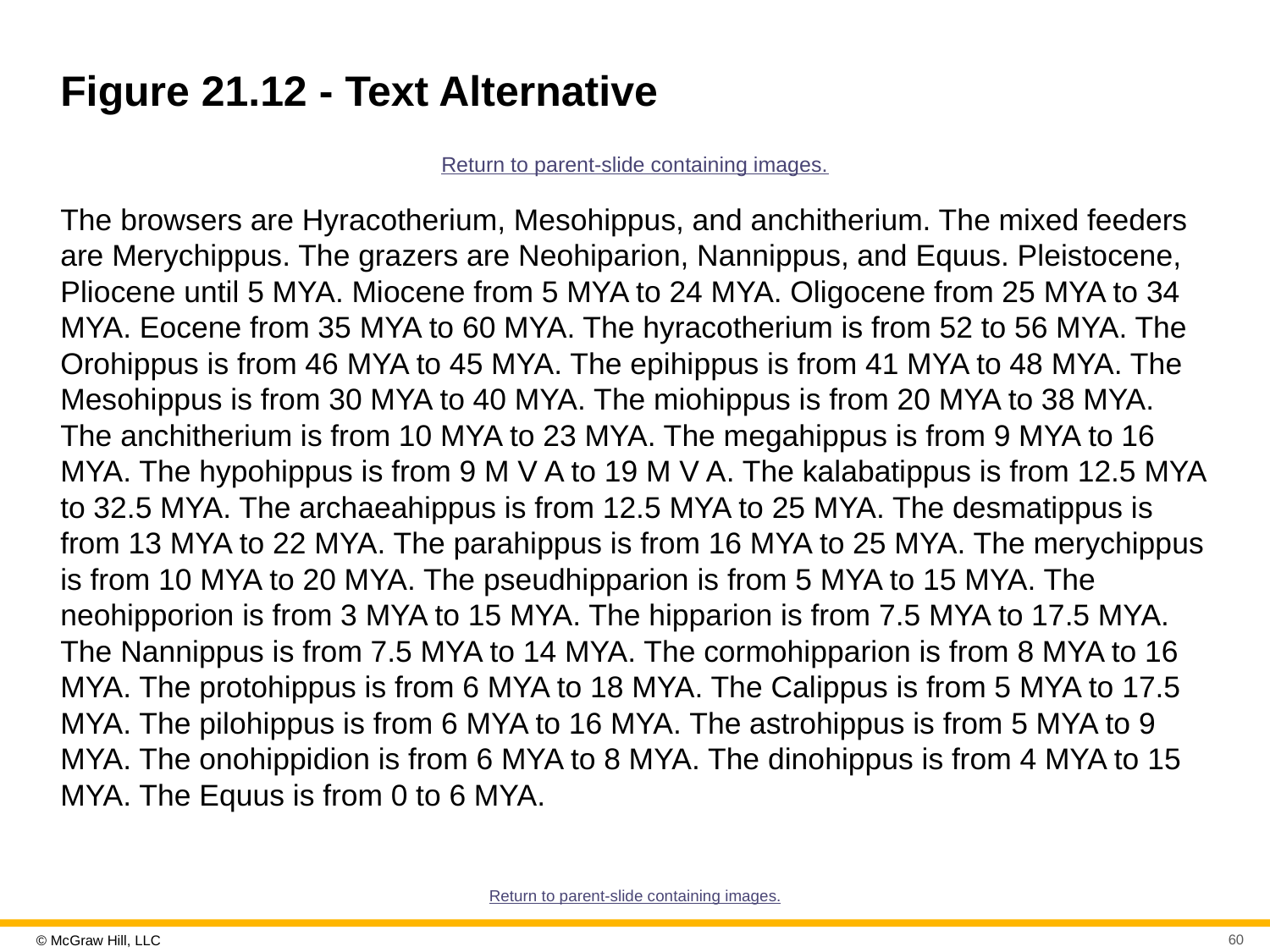

# Figure 21.12 - Text Alternative
Return to parent-slide containing images.
The browsers are Hyracotherium, Mesohippus, and anchitherium. The mixed feeders are Merychippus. The grazers are Neohiparion, Nannippus, and Equus. Pleistocene, Pliocene until 5 MYA. Miocene from 5 MYA to 24 MYA. Oligocene from 25 MYA to 34 MYA. Eocene from 35 MYA to 60 MYA. The hyracotherium is from 52 to 56 MYA. The Orohippus is from 46 MYA to 45 MYA. The epihippus is from 41 MYA to 48 MYA. The Mesohippus is from 30 MYA to 40 MYA. The miohippus is from 20 MYA to 38 MYA. The anchitherium is from 10 MYA to 23 MYA. The megahippus is from 9 MYA to 16 MYA. The hypohippus is from 9 M V A to 19 M V A. The kalabatippus is from 12.5 MYA to 32.5 MYA. The archaeahippus is from 12.5 MYA to 25 MYA. The desmatippus is from 13 MYA to 22 MYA. The parahippus is from 16 MYA to 25 MYA. The merychippus is from 10 MYA to 20 MYA. The pseudhipparion is from 5 MYA to 15 MYA. The neohipporion is from 3 MYA to 15 MYA. The hipparion is from 7.5 MYA to 17.5 MYA. The Nannippus is from 7.5 MYA to 14 MYA. The cormohipparion is from 8 MYA to 16 MYA. The protohippus is from 6 MYA to 18 MYA. The Calippus is from 5 MYA to 17.5 MYA. The pilohippus is from 6 MYA to 16 MYA. The astrohippus is from 5 MYA to 9 MYA. The onohippidion is from 6 MYA to 8 MYA. The dinohippus is from 4 MYA to 15 MYA. The Equus is from 0 to 6 MYA.
Return to parent-slide containing images.
60